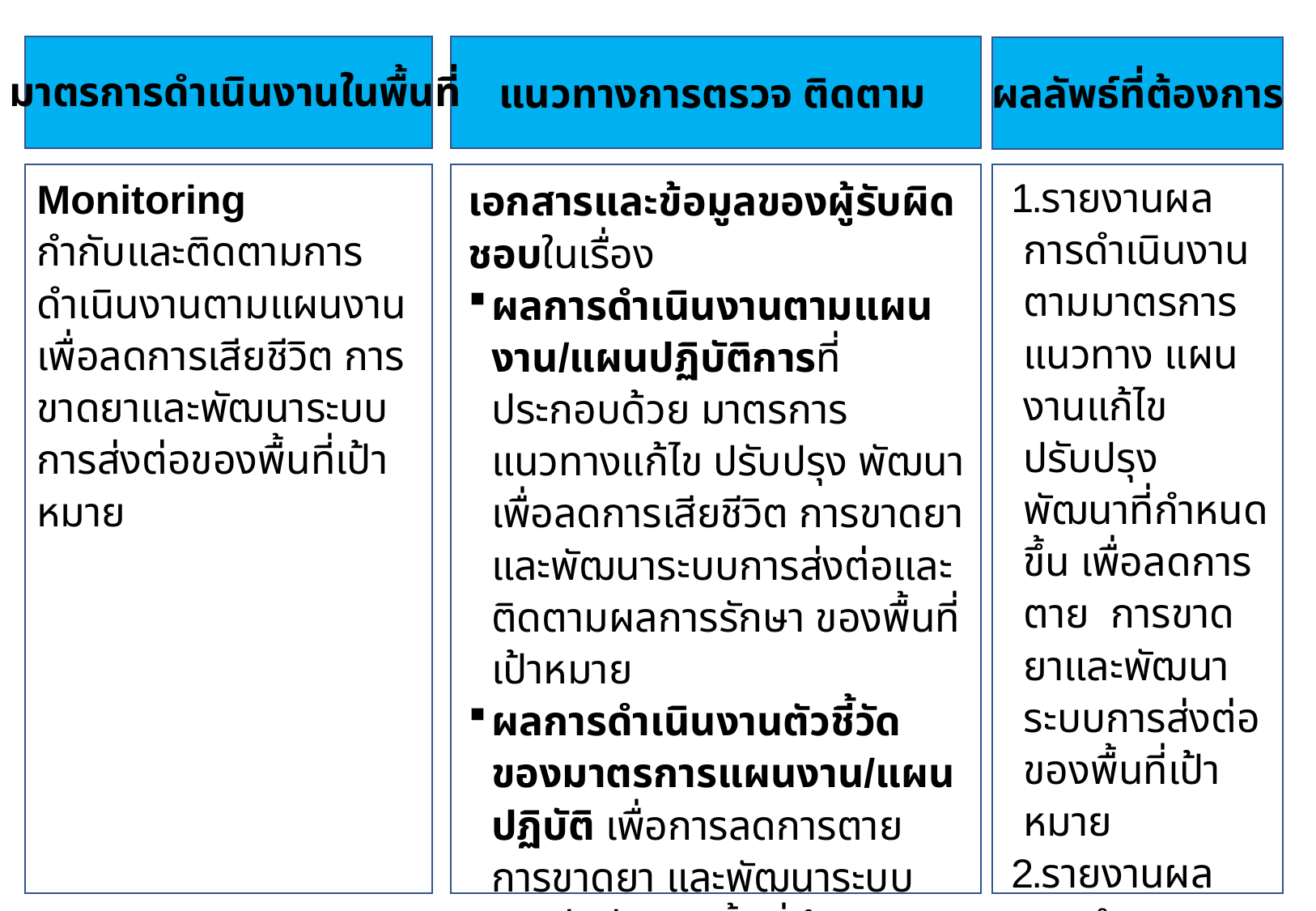

มาตรการดำเนินงานในพื้นที่
แนวทางการตรวจ ติดตาม
ผลลัพธ์ที่ต้องการ
รายงานผลการดำเนินงานตามมาตรการ แนวทาง แผนงานแก้ไข ปรับปรุง พัฒนาที่กำหนดขึ้น เพื่อลดการตาย  การขาดยาและพัฒนาระบบการส่งต่อ ของพื้นที่เป้าหมาย
รายงานผลการดำเนินงานตัวชี้วัดของมาตรการแผนงาน/แผนปฏิบัติ
Monitoring
กำกับและติดตามการดำเนินงานตามแผนงานเพื่อลดการเสียชีวิต การขาดยาและพัฒนาระบบการส่งต่อของพื้นที่เป้าหมาย

เอกสารและข้อมูลของผู้รับผิดชอบในเรื่อง
ผลการดำเนินงานตามแผนงาน/แผนปฏิบัติการที่ประกอบด้วย มาตรการ แนวทางแก้ไข ปรับปรุง พัฒนา เพื่อลดการเสียชีวิต การขาดยา และพัฒนาระบบการส่งต่อและติดตามผลการรักษา ของพื้นที่เป้าหมาย
ผลการดำเนินงานตัวชี้วัดของมาตรการแผนงาน/แผนปฏิบัติ เพื่อการลดการตาย การขาดยา และพัฒนาระบบการส่งต่อของพื้นที่เป้าหมาย